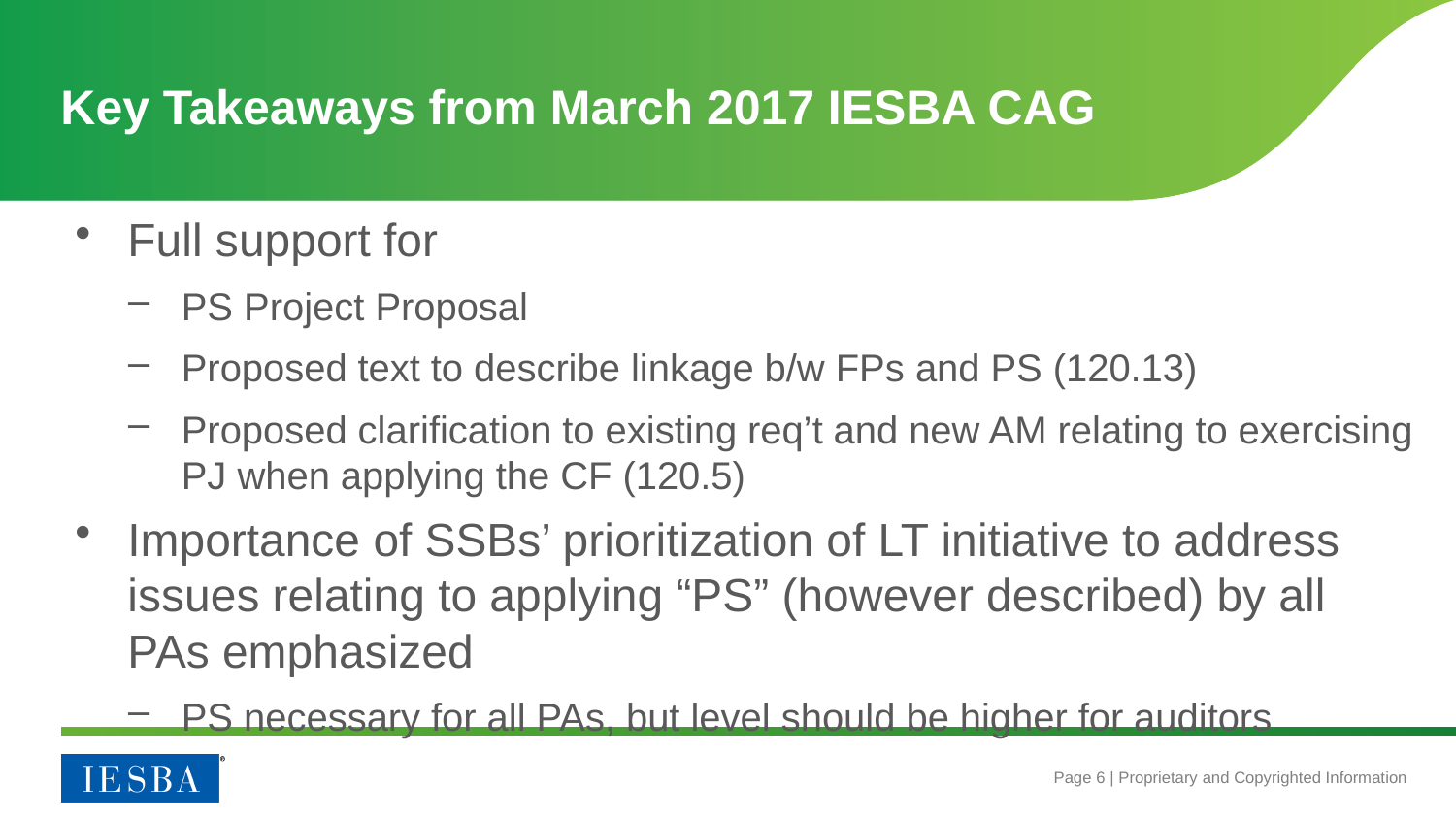

# Key Takeaways from March 2017 IESBA CAG
Full support for
PS Project Proposal
Proposed text to describe linkage b/w FPs and PS (120.13)
Proposed clarification to existing req’t and new AM relating to exercising PJ when applying the CF (120.5)
Importance of SSBs’ prioritization of LT initiative to address issues relating to applying “PS” (however described) by all PAs emphasized
PS necessary for all PAs, but level should be higher for auditors